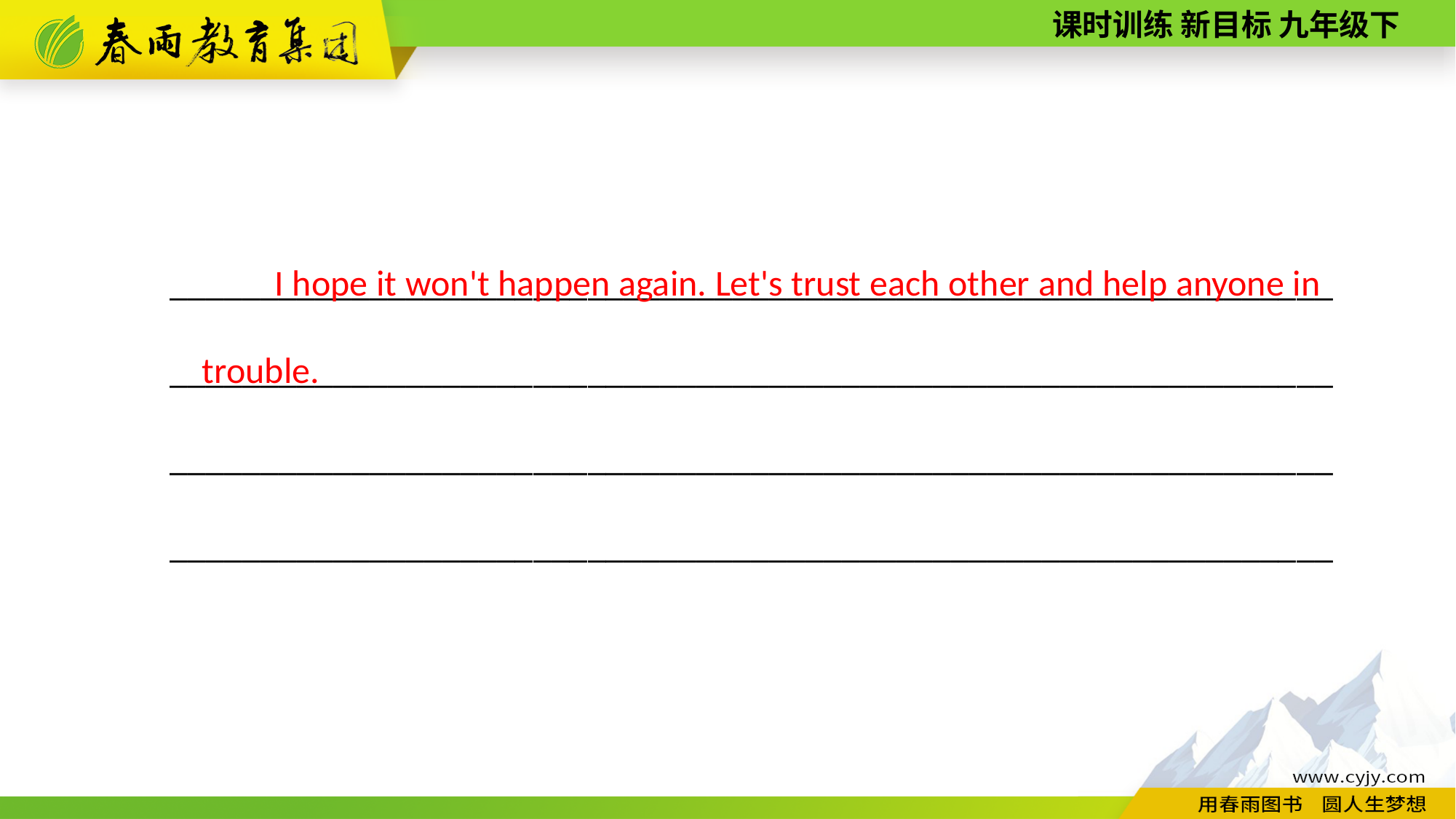

________________________________________________________________
________________________________________________________________
________________________________________________________________
________________________________________________________________
I hope it won't happen again. Let's trust each other and help anyone in trouble.